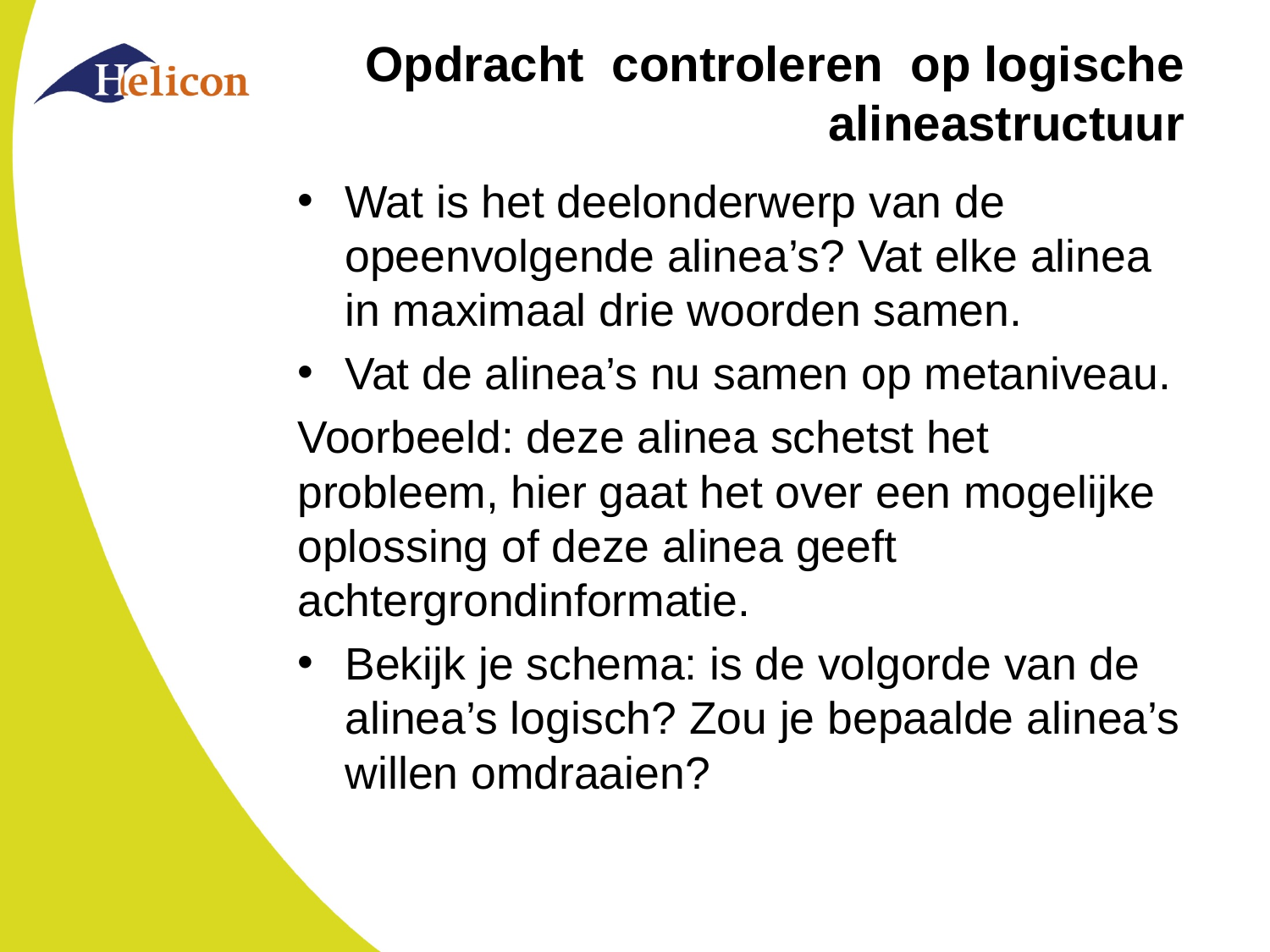

# Opdracht  controleren  op logische alineastructuur
Wat is het deelonderwerp van de opeenvolgende alinea’s? Vat elke alinea in maximaal drie woorden samen.
Vat de alinea’s nu samen op metaniveau.
Voorbeeld: deze alinea schetst het probleem, hier gaat het over een mogelijke oplossing of deze alinea geeft achtergrondinformatie.
Bekijk je schema: is de volgorde van de alinea’s logisch? Zou je bepaalde alinea’s willen omdraaien?